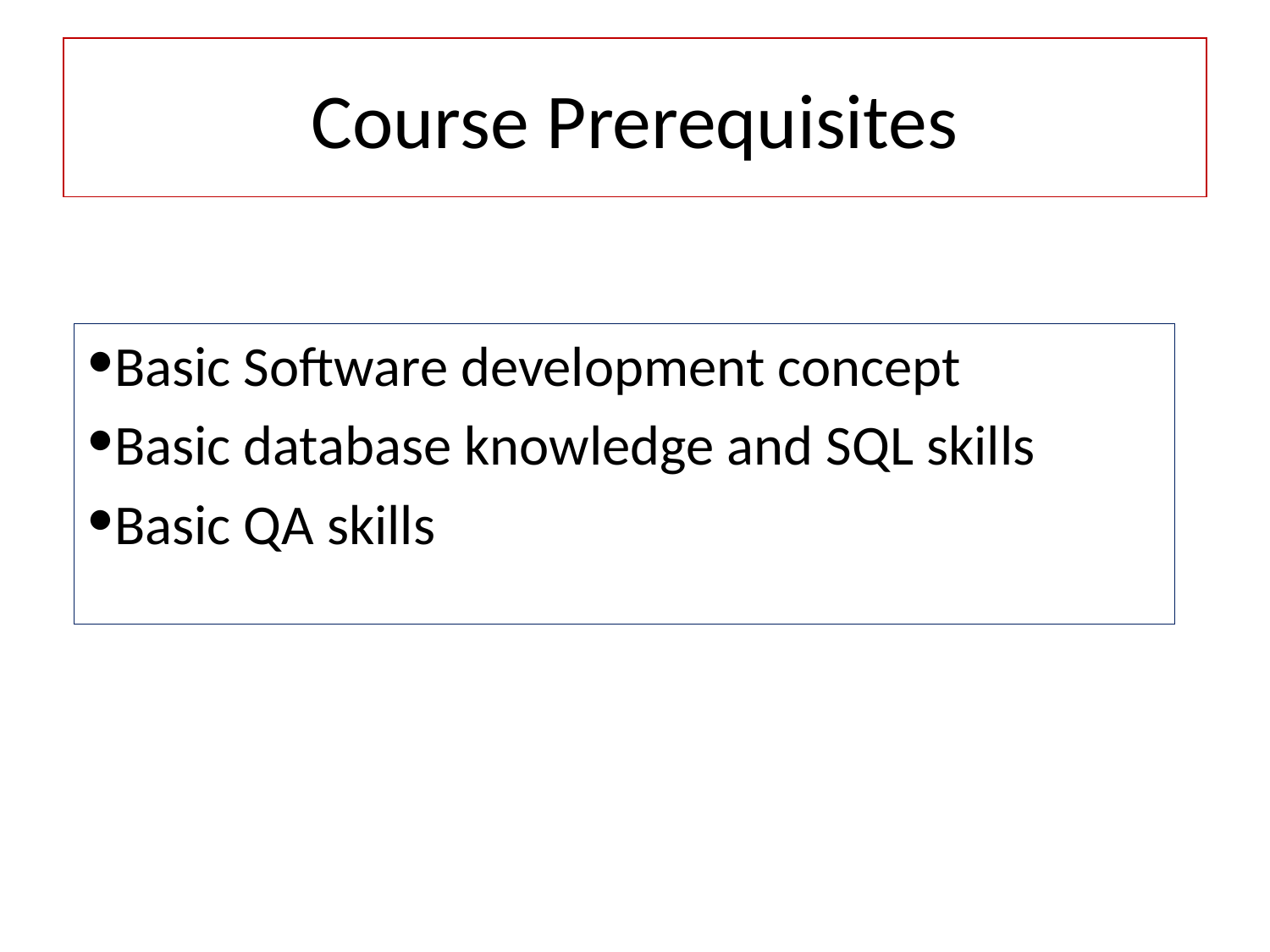

# Course Prerequisites
Basic Software development concept
Basic database knowledge and SQL skills
Basic QA skills